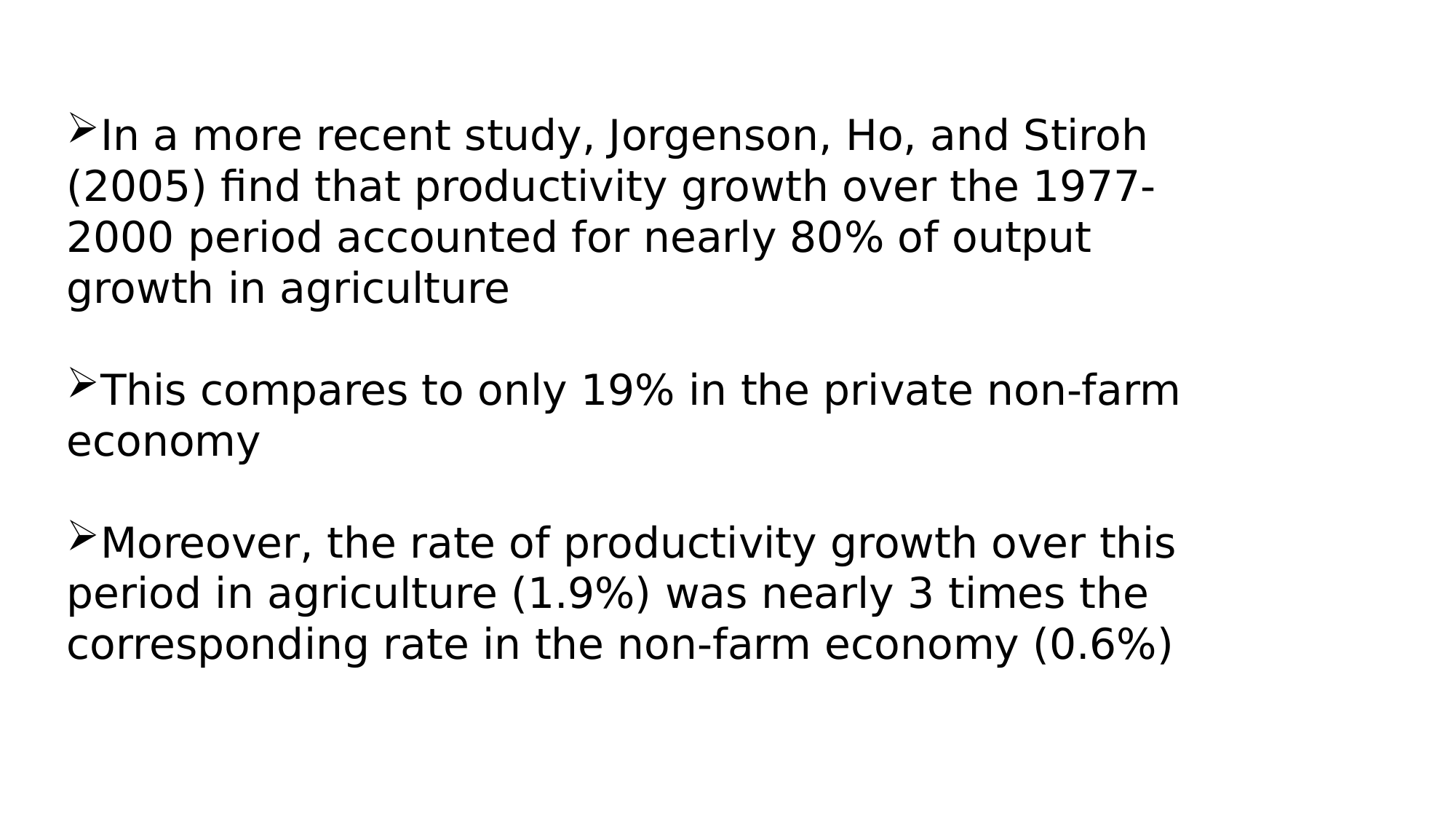

In a more recent study, Jorgenson, Ho, and Stiroh (2005) find that productivity growth over the 1977-2000 period accounted for nearly 80% of output growth in agriculture

This compares to only 19% in the private non-farm economy

Moreover, the rate of productivity growth over this period in agriculture (1.9%) was nearly 3 times the corresponding rate in the non-farm economy (0.6%)